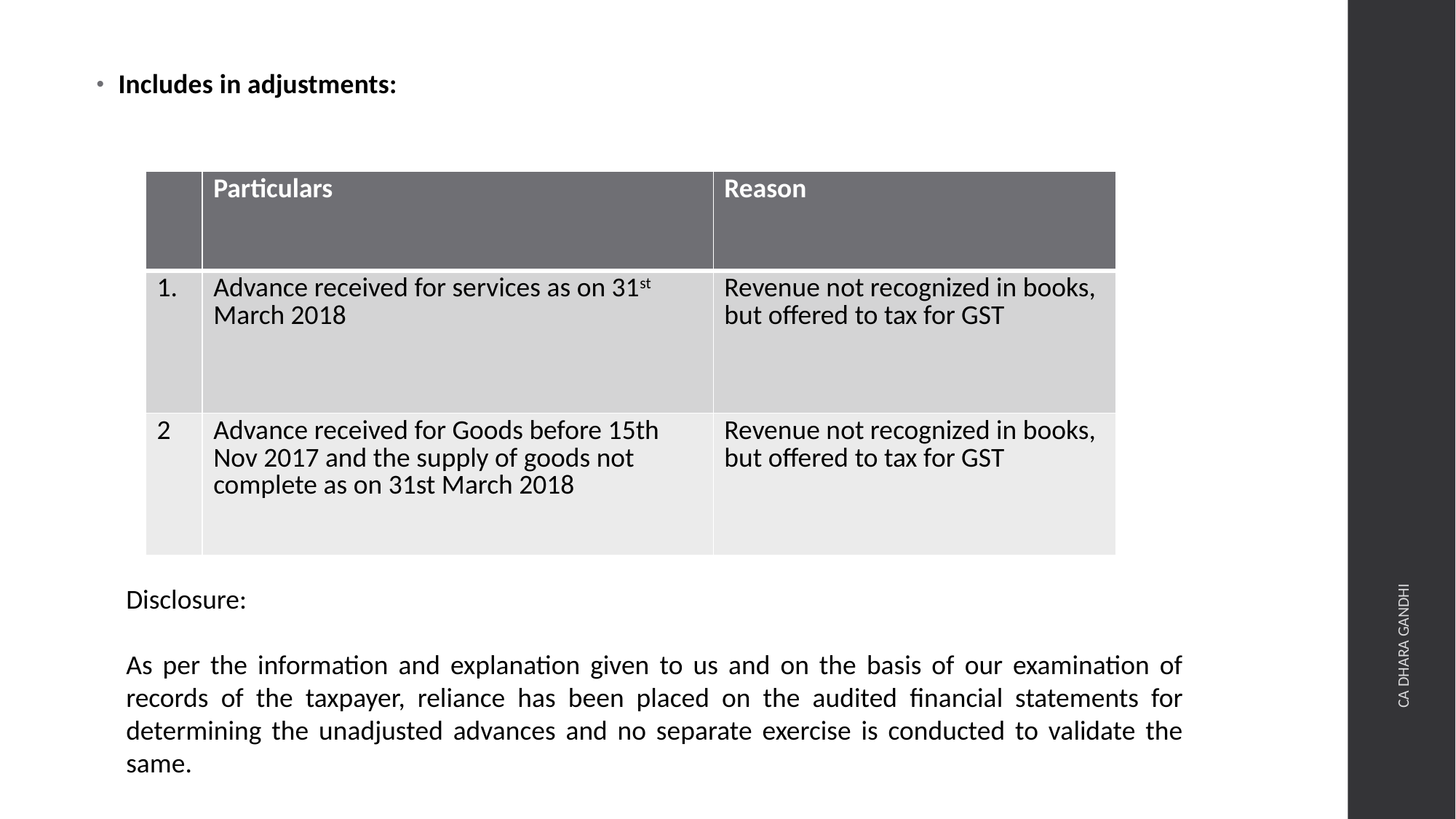

Includes in adjustments:
|  | Particulars | Reason |
| --- | --- | --- |
| 1. | Advance received for services as on 31st March 2018 | Revenue not recognized in books, but offered to tax for GST |
| 2 | Advance received for Goods before 15th Nov 2017 and the supply of goods not complete as on 31st March 2018 | Revenue not recognized in books, but offered to tax for GST |
CA DHARA GANDHI
Disclosure:

As per the information and explanation given to us and on the basis of our examination of records of the taxpayer, reliance has been placed on the audited financial statements for determining the unadjusted advances and no separate exercise is conducted to validate the same.